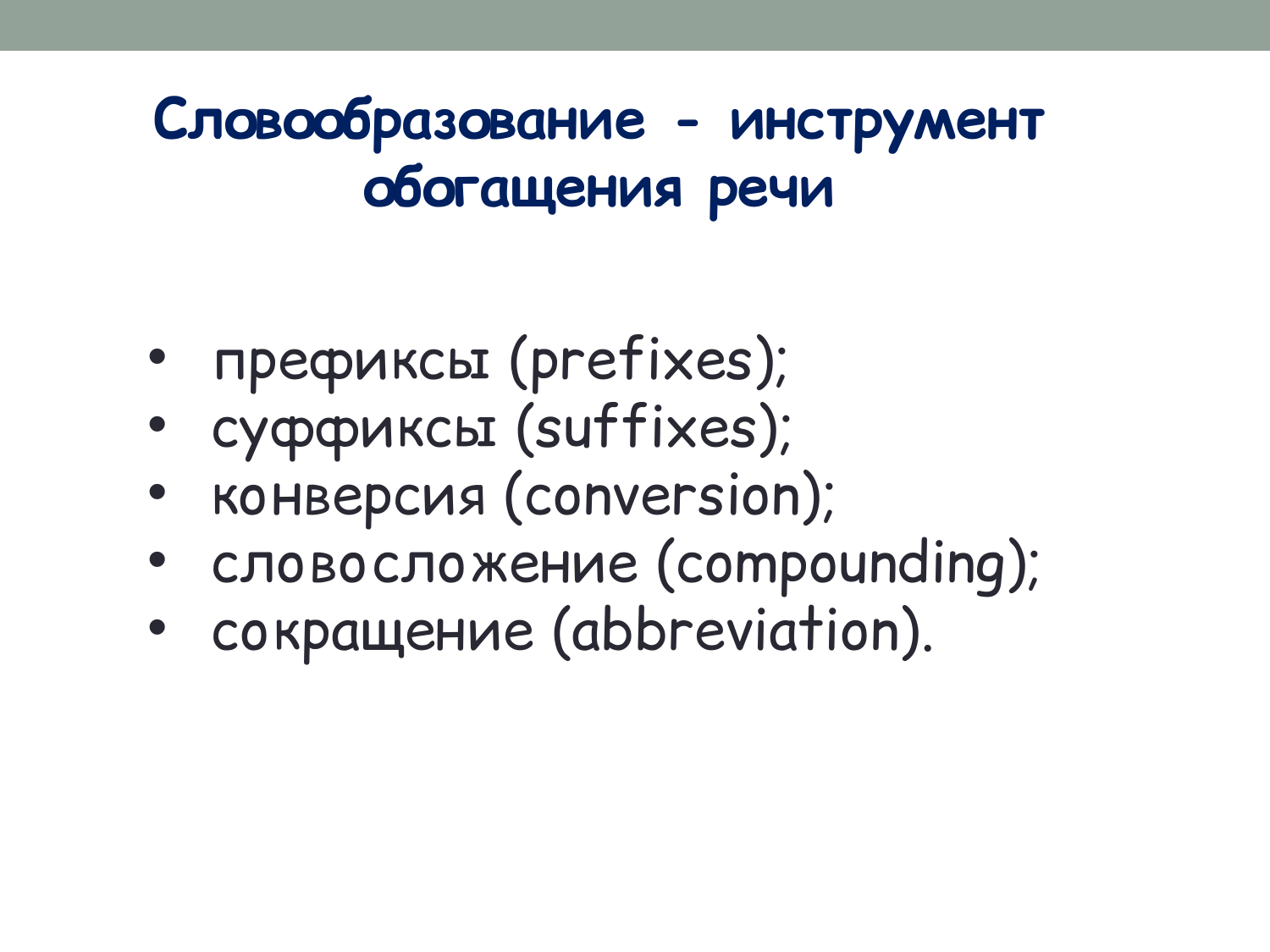

Словообразование - инструмент обогащения речи
префиксы (prefixes);
суффиксы (suffixes);
конверсия (conversion);
словосложение (compounding);
сокращение (abbreviation).